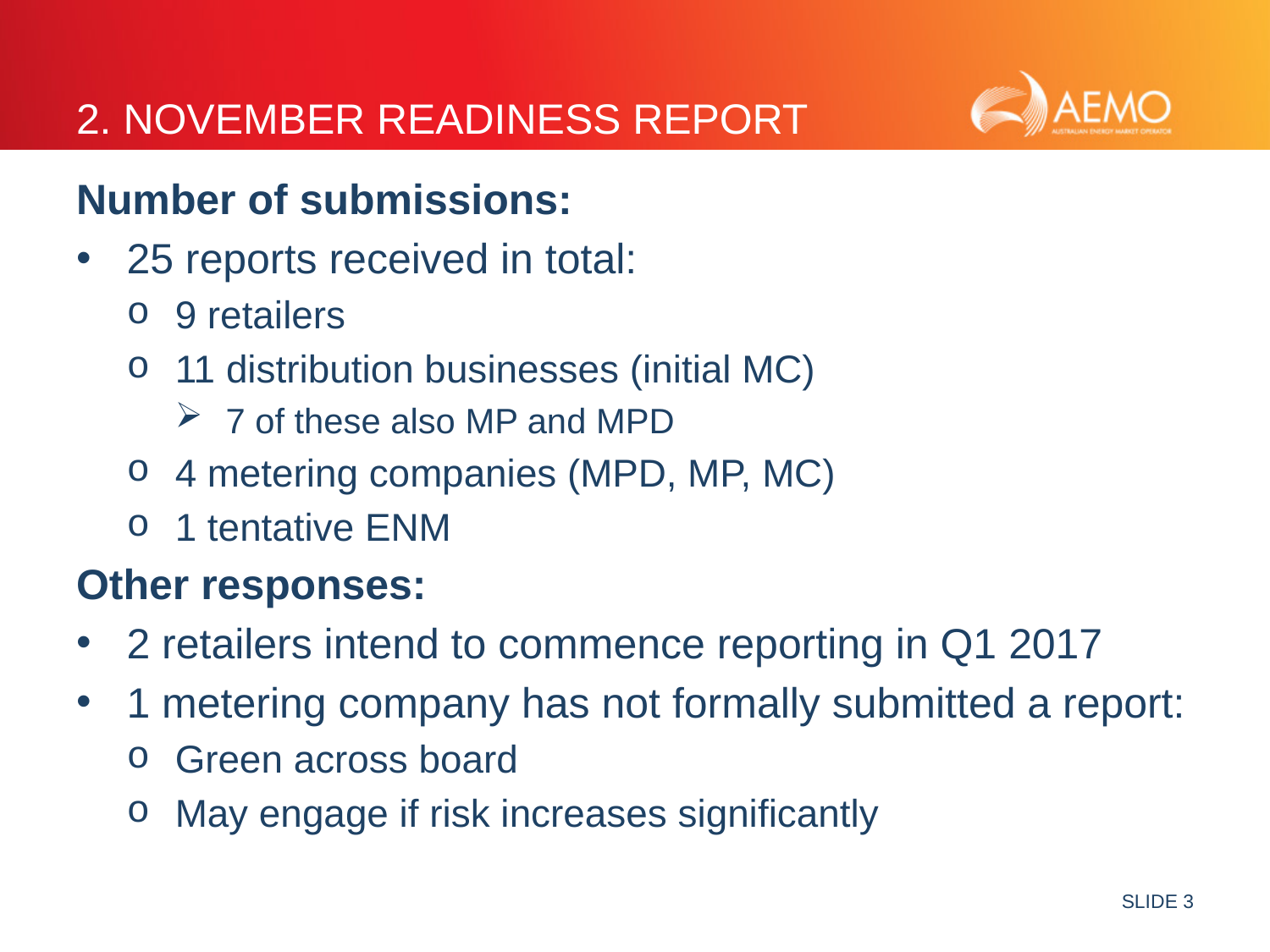

# 2. November readiness report
Number of submissions:
25 reports received in total:
9 retailers
11 distribution businesses (initial MC)
7 of these also MP and MPD
4 metering companies (MPD, MP, MC)
1 tentative ENM
Other responses:
2 retailers intend to commence reporting in Q1 2017
1 metering company has not formally submitted a report:
Green across board
May engage if risk increases significantly